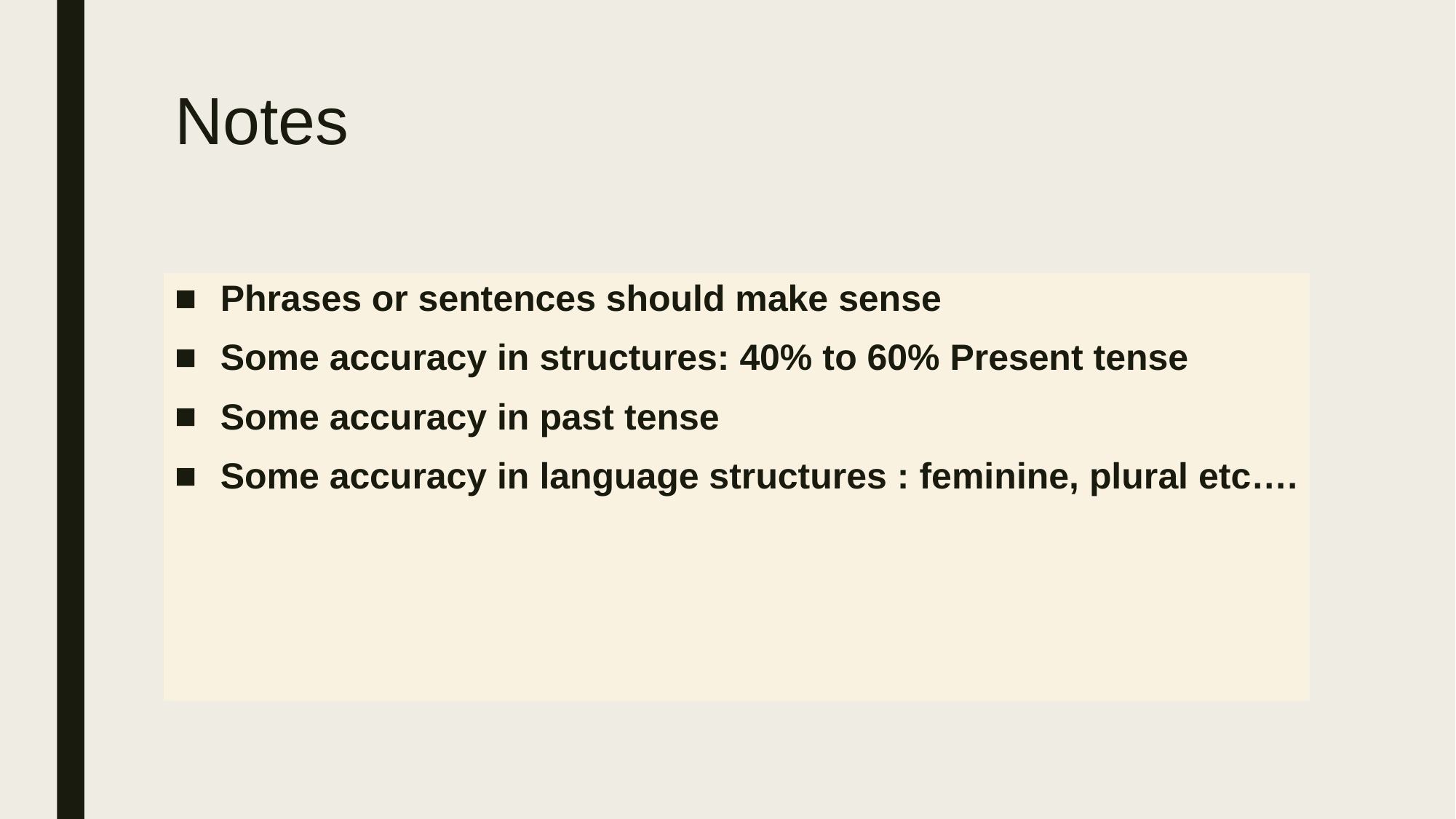

# Notes
Phrases or sentences should make sense
Some accuracy in structures: 40% to 60% Present tense
Some accuracy in past tense
Some accuracy in language structures : feminine, plural etc….